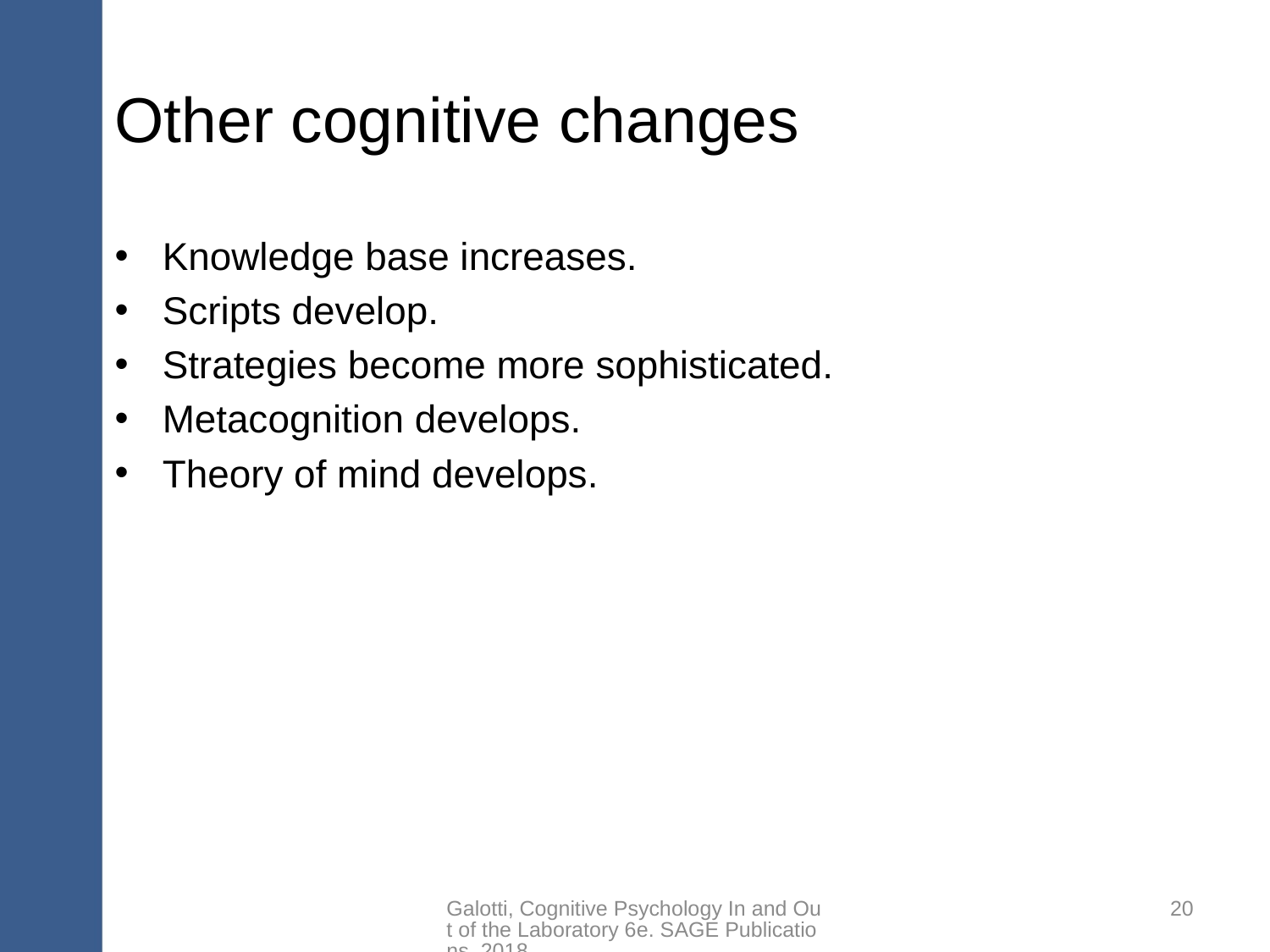

# Other cognitive changes
Knowledge base increases.
Scripts develop.
Strategies become more sophisticated.
Metacognition develops.
Theory of mind develops.
Galotti, Cognitive Psychology In and Out of the Laboratory 6e. SAGE Publications, 2018.
20